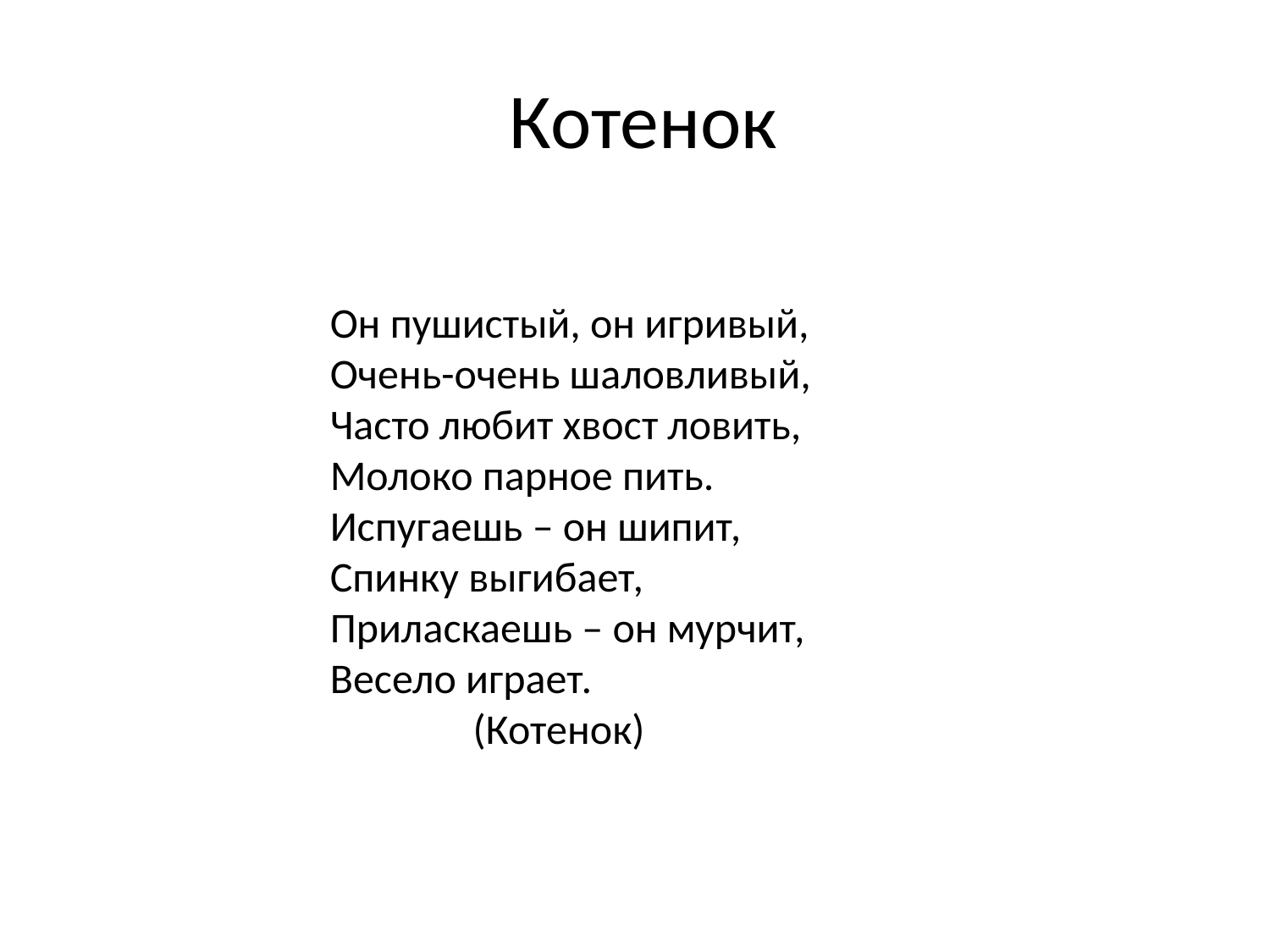

# Котенок

Он пушистый, он игривый,
Очень-очень шаловливый,
Часто любит хвост ловить,
Молоко парное пить.
Испугаешь – он шипит,
Спинку выгибает,
Приласкаешь – он мурчит,
Весело играет.
               (Котенок)